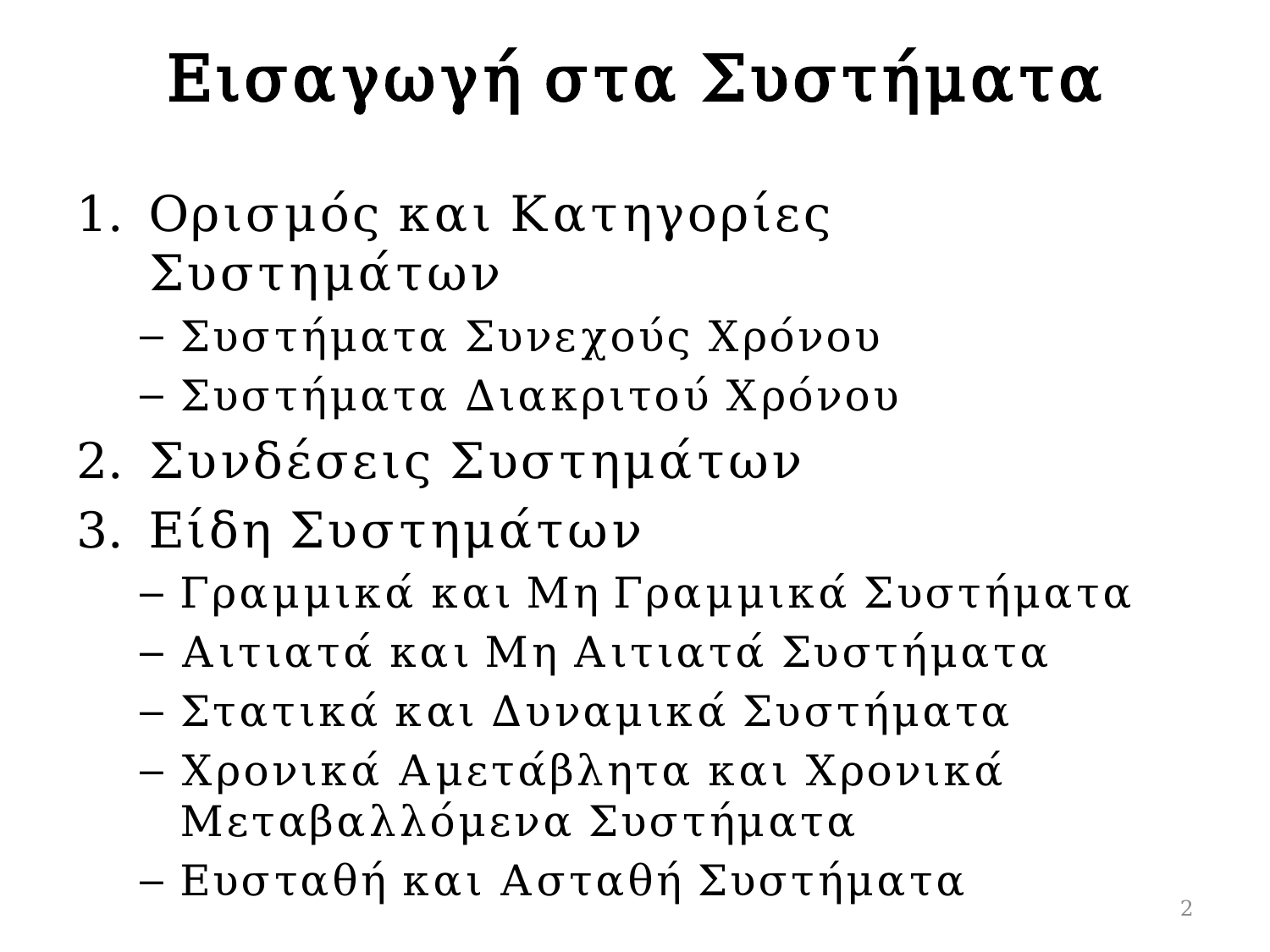

# Εισαγωγή στα Συστήματα
Ορισμός και Κατηγορίες Συστημάτων
Συστήματα Συνεχούς Χρόνου
Συστήματα Διακριτού Χρόνου
Συνδέσεις Συστημάτων
Είδη Συστημάτων
Γραμμικά και Μη Γραμμικά Συστήματα
Αιτιατά και Μη Αιτιατά Συστήματα
Στατικά και Δυναμικά Συστήματα
Χρονικά Αμετάβλητα και Χρονικά Μεταβαλλόμενα Συστήματα
Ευσταθή και Ασταθή Συστήματα
2